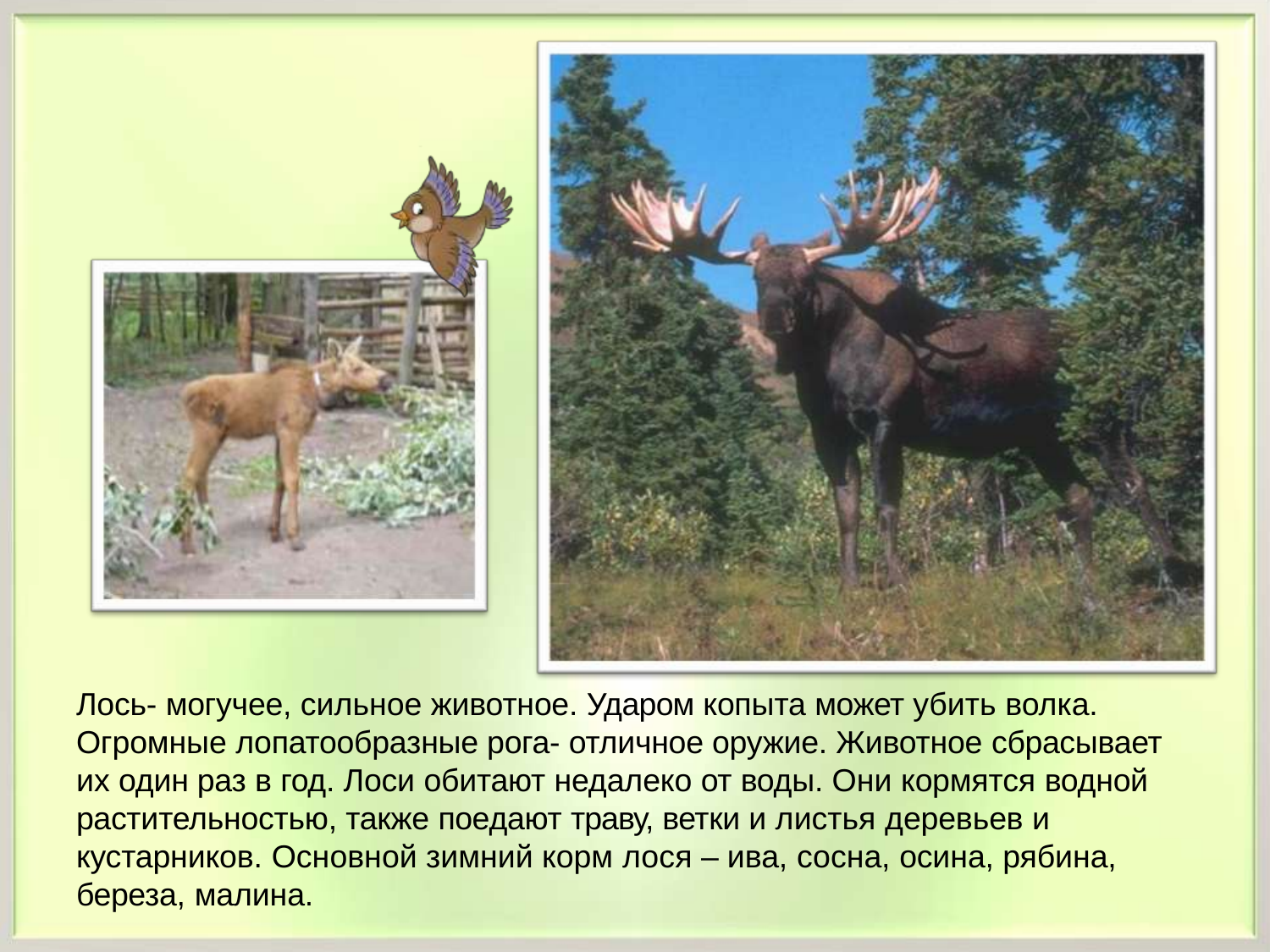

Лось- могучее, сильное животное. Ударом копыта может убить волка.  Огромные лопатообразные рога- отличное оружие. Животное сбрасывает  их один раз в год. Лоси обитают недалеко от воды. Они кормятся водной  растительностью, также поедают траву, ветки и листья деревьев и  кустарников. Основной зимний корм лося – ива, сосна, осина, рябина,  береза, малина.